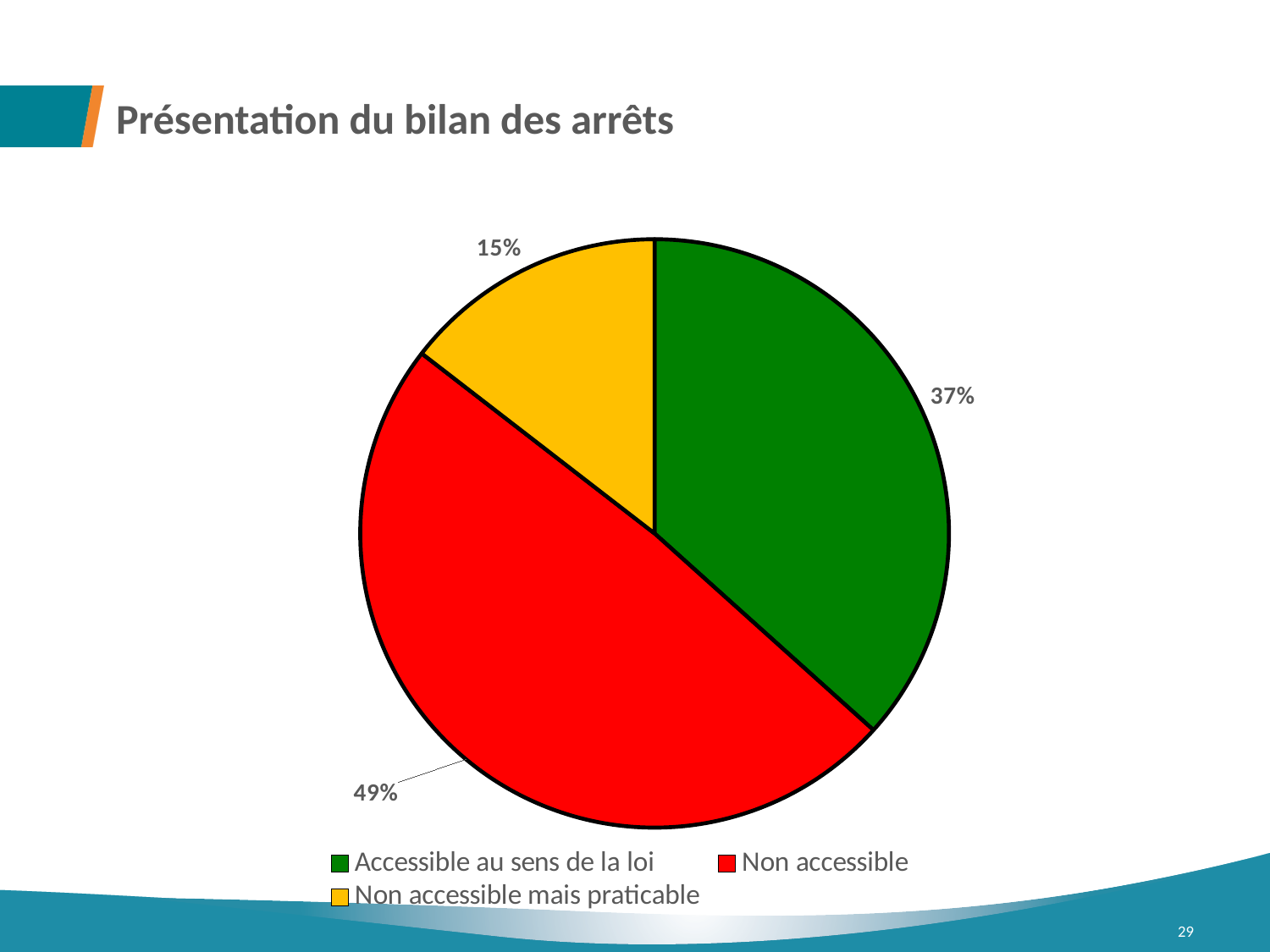

# Présentation du bilan des arrêts

[unsupported chart]

29